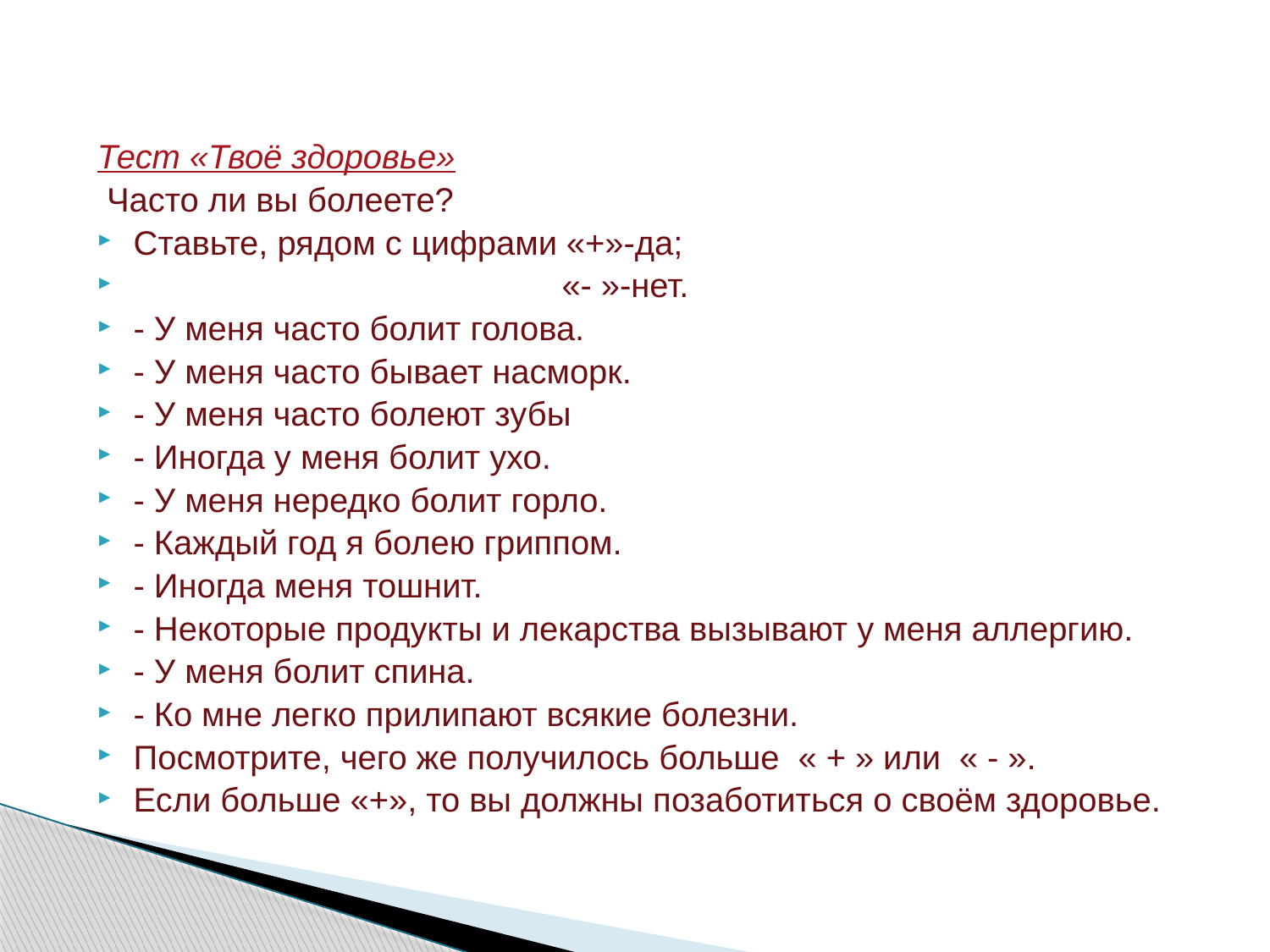

Тест «Твоё здоровье»
 Часто ли вы болеете?
Ставьте, рядом с цифрами «+»-да;
                                              «- »-нет.
- У меня часто болит голова.
- У меня часто бывает насморк.
- У меня часто болеют зубы
- Иногда у меня болит ухо.
- У меня нередко болит горло.
- Каждый год я болею гриппом.
- Иногда меня тошнит.
- Некоторые продукты и лекарства вызывают у меня аллергию.
- У меня болит спина.
- Ко мне легко прилипают всякие болезни.
Посмотрите, чего же получилось больше  « + » или  « - ».
Если больше «+», то вы должны позаботиться о своём здоровье.